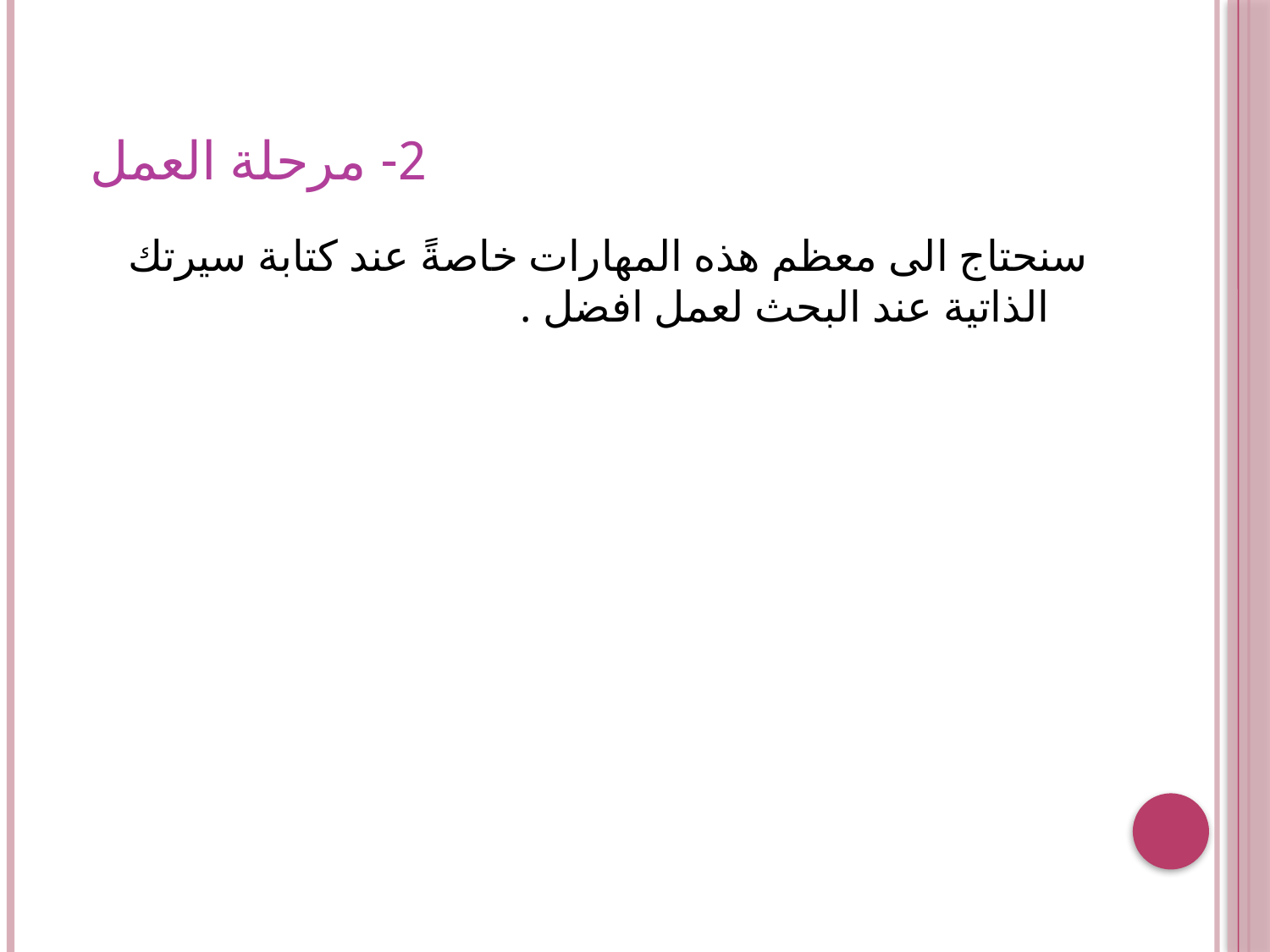

# 2- مرحلة العمل
سنحتاج الى معظم هذه المهارات خاصةً عند كتابة سيرتك الذاتية عند البحث لعمل افضل .